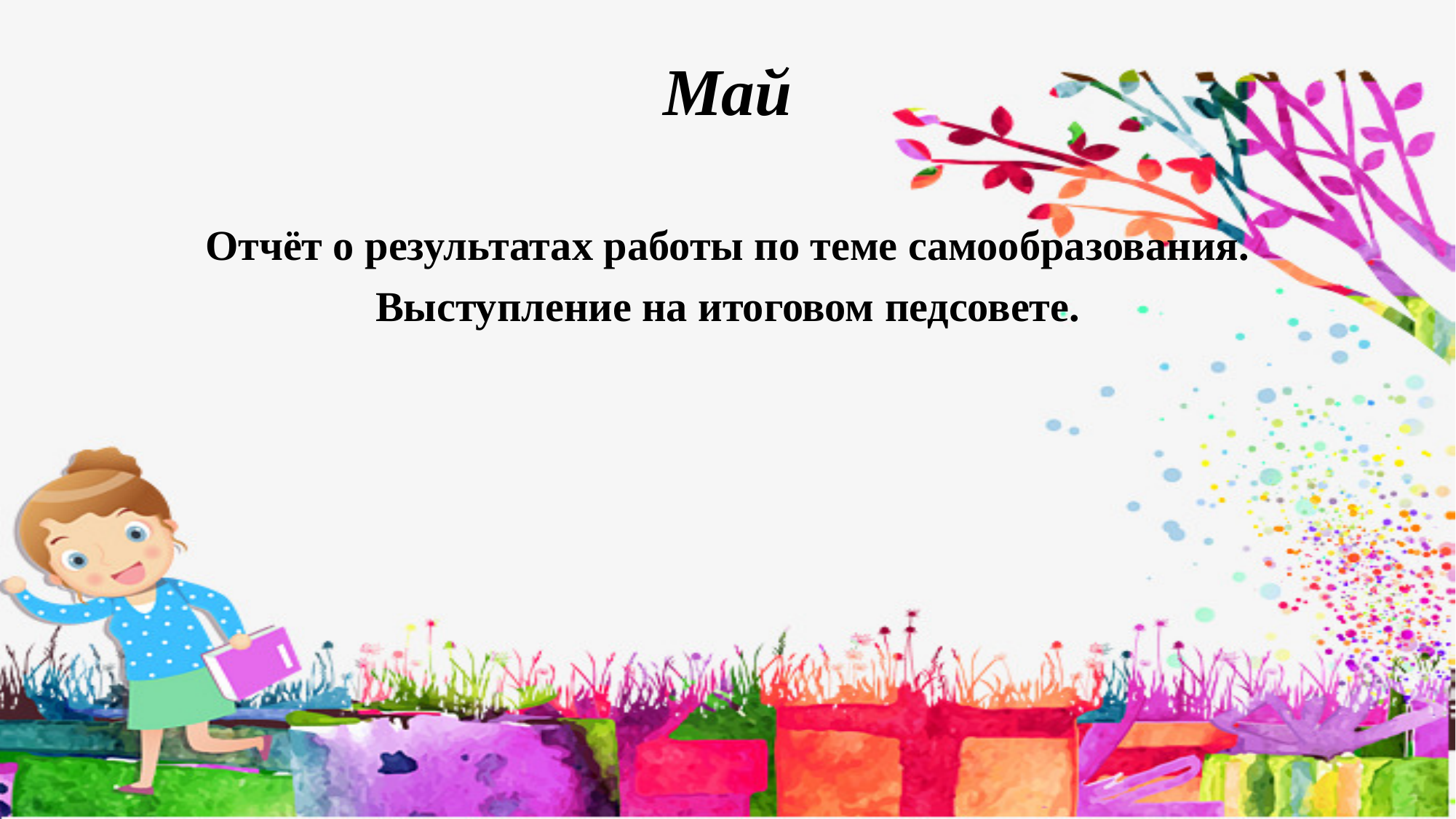

# Май
Отчёт о результатах работы по теме самообразования.
Выступление на итоговом педсовете.